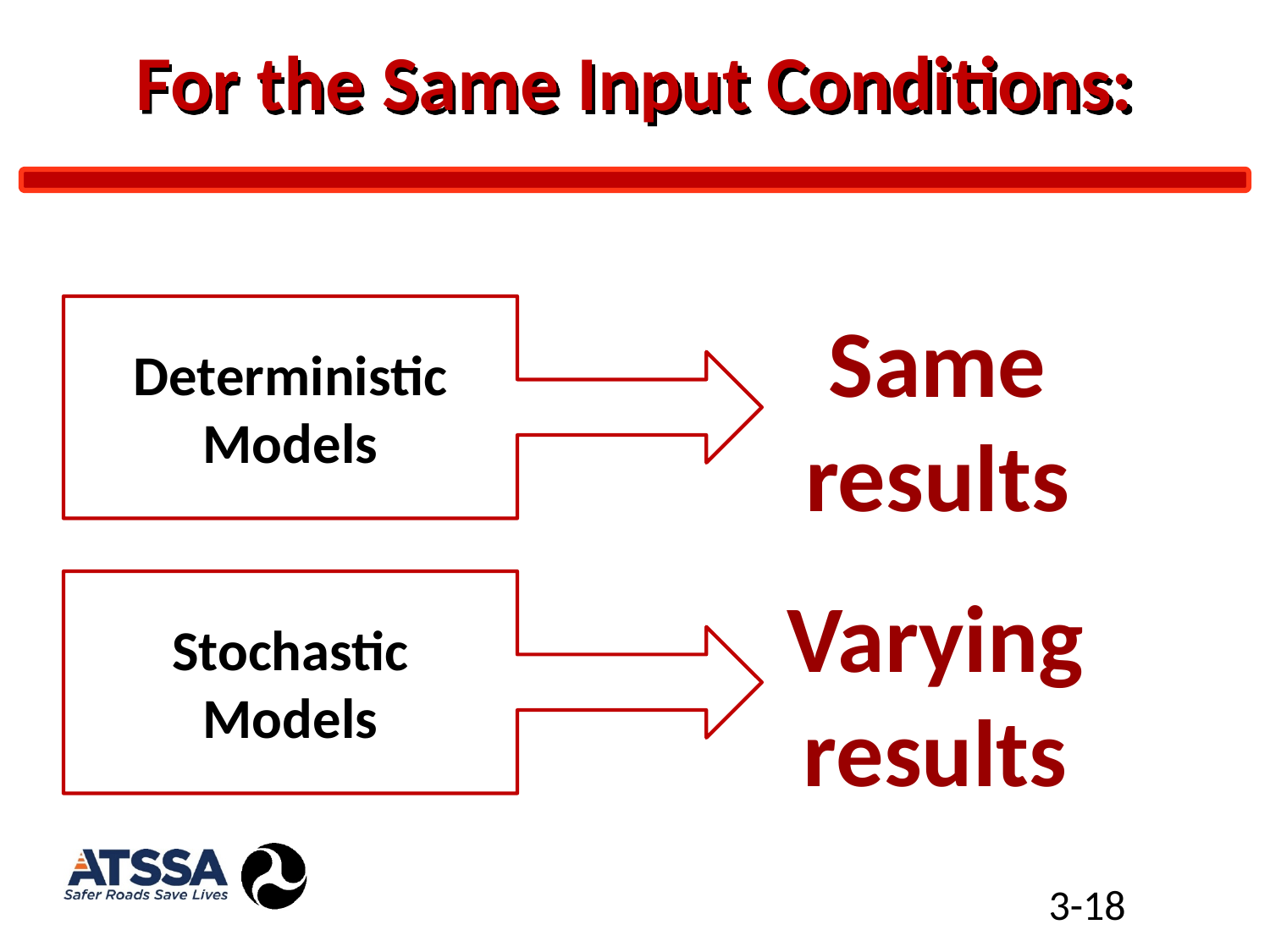

# For the Same Input Conditions:
Deterministic
Models
Same
results
Stochastic
Models
Varying
results